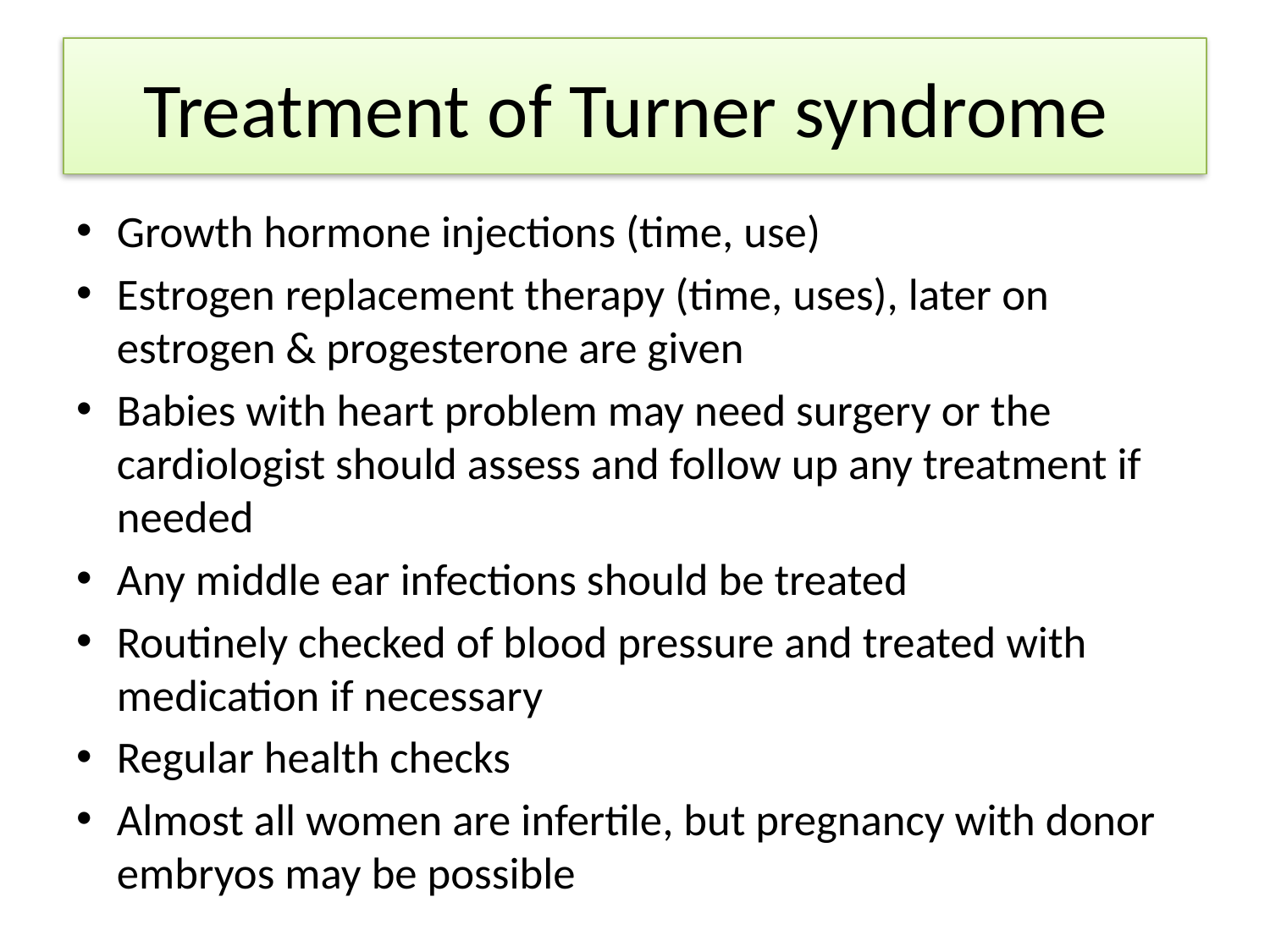

# Treatment of Turner syndrome
Growth hormone injections (time, use)
Estrogen replacement therapy (time, uses), later on estrogen & progesterone are given
Babies with heart problem may need surgery or the cardiologist should assess and follow up any treatment if needed
Any middle ear infections should be treated
Routinely checked of blood pressure and treated with medication if necessary
Regular health checks
Almost all women are infertile, but pregnancy with donor embryos may be possible